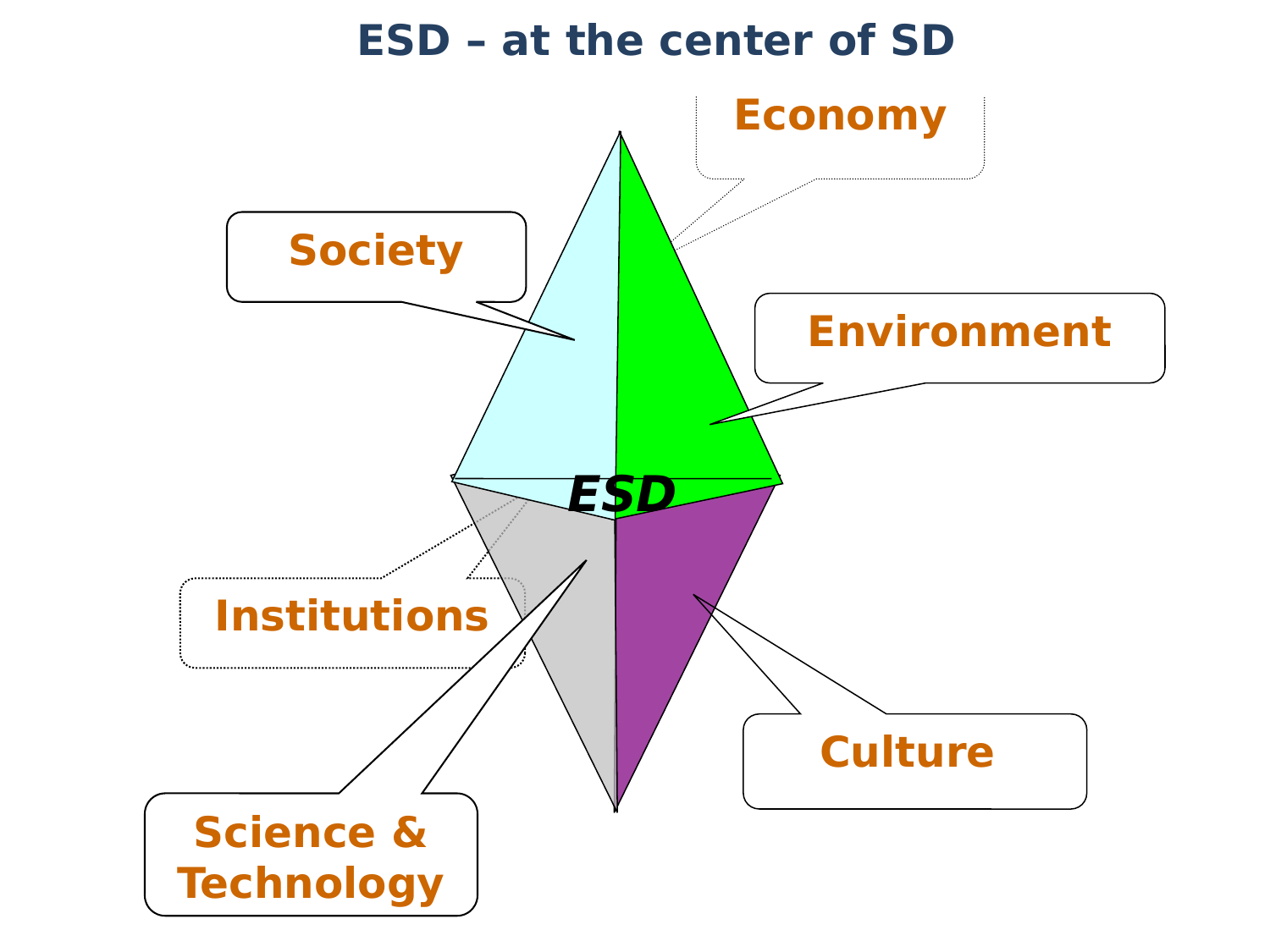

ESD – at the center of SD
Economy

Society
Environment
ESD
Institutions
Culture
Science & Technology